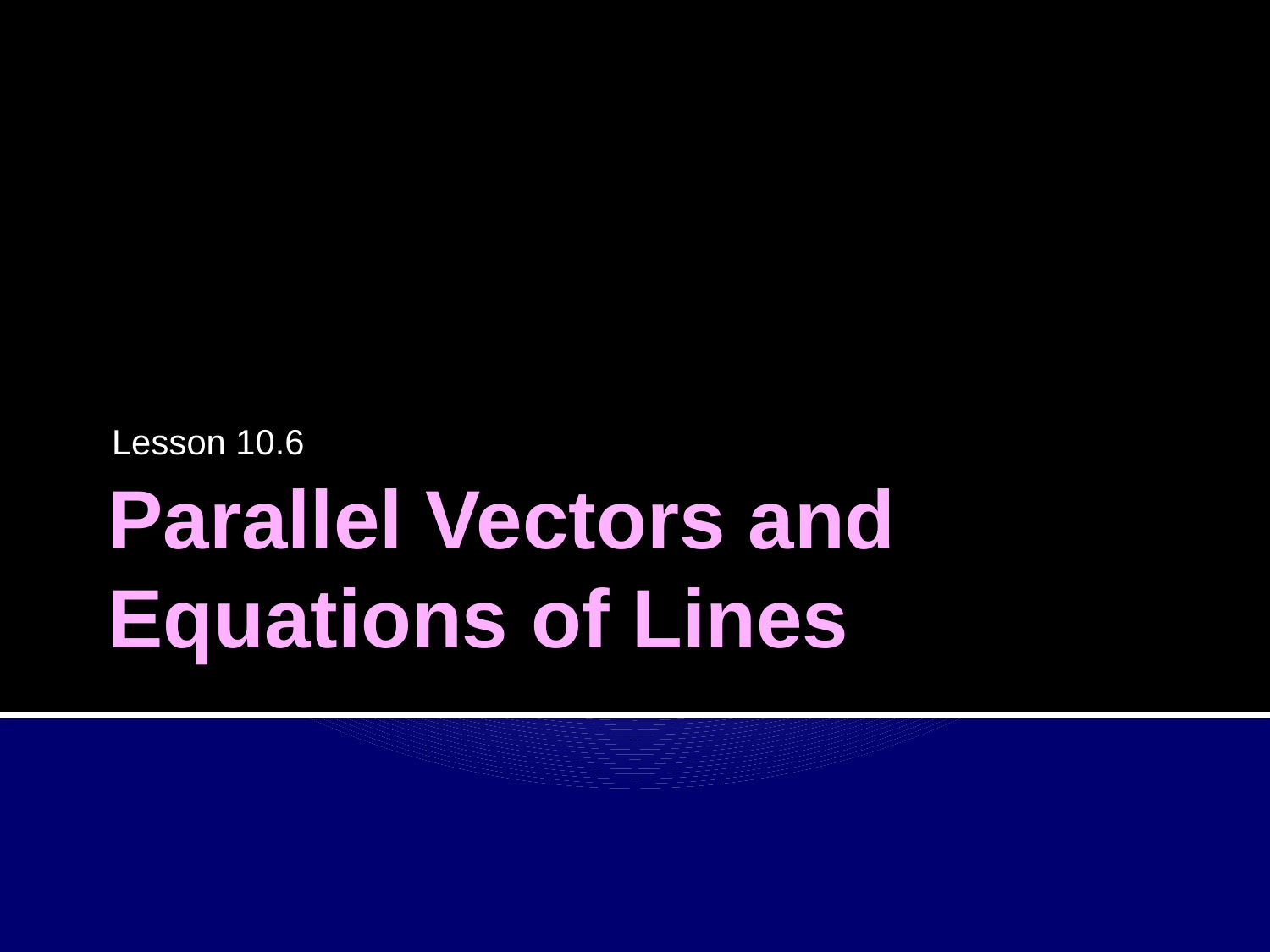

Lesson 10.6
# Parallel Vectors and Equations of Lines